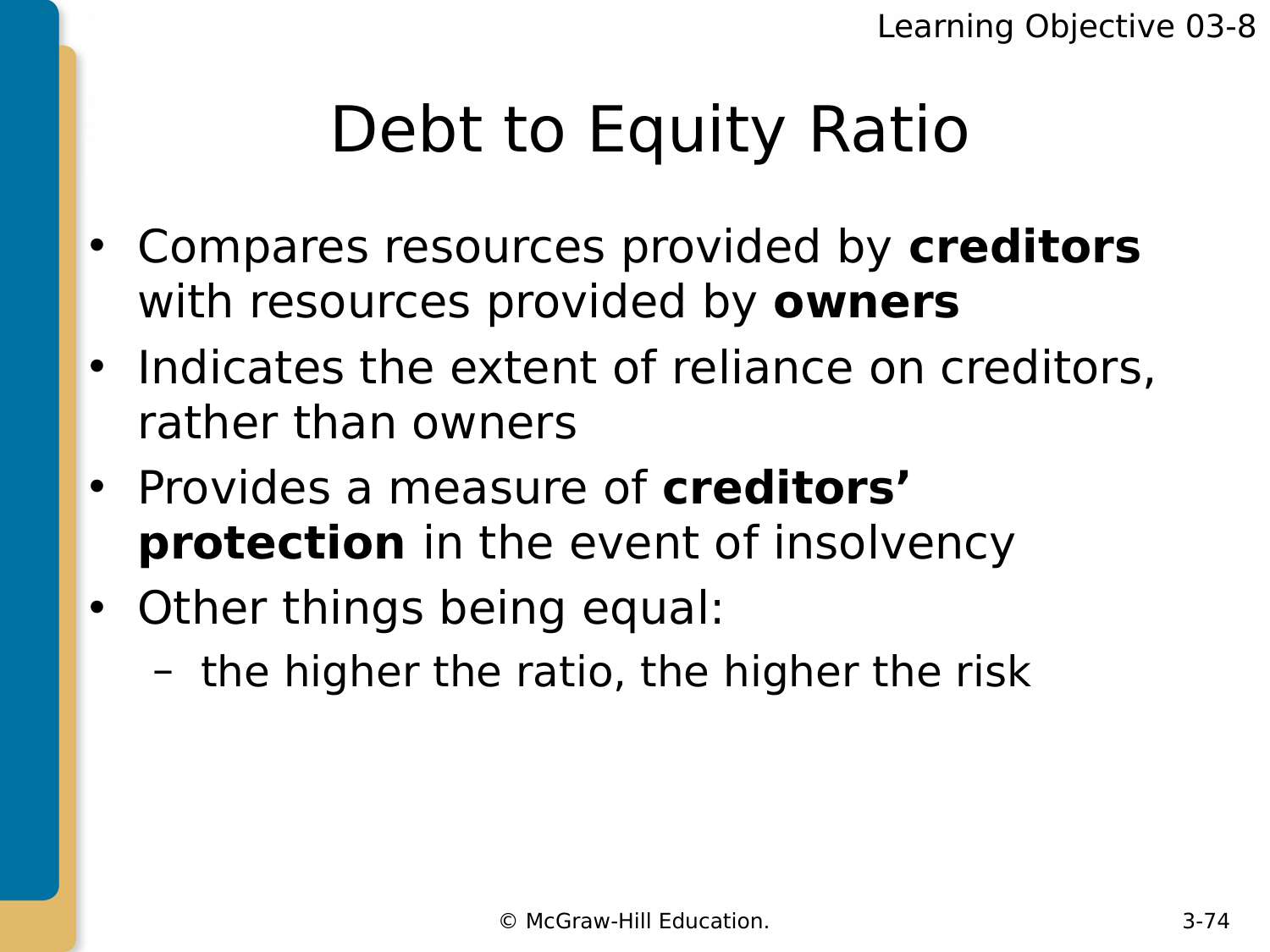

Learning Objective 03-8
# Debt to Equity Ratio
Compares resources provided by creditors with resources provided by owners
Indicates the extent of reliance on creditors, rather than owners
Provides a measure of creditors’ protection in the event of insolvency
Other things being equal:
the higher the ratio, the higher the risk